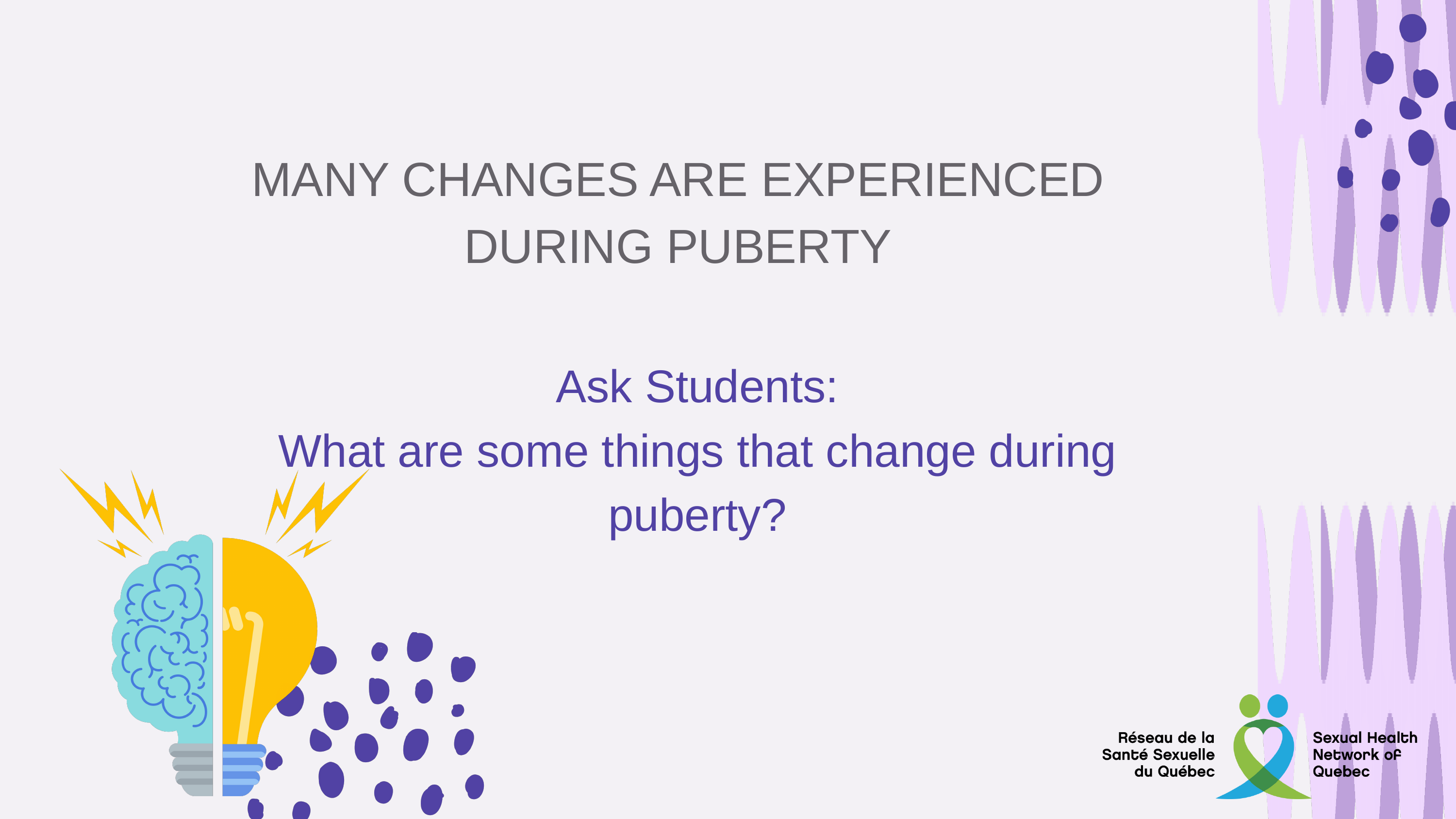

MANY CHANGES ARE EXPERIENCED DURING PUBERTY

Ask Students:
What are some things that change during puberty?